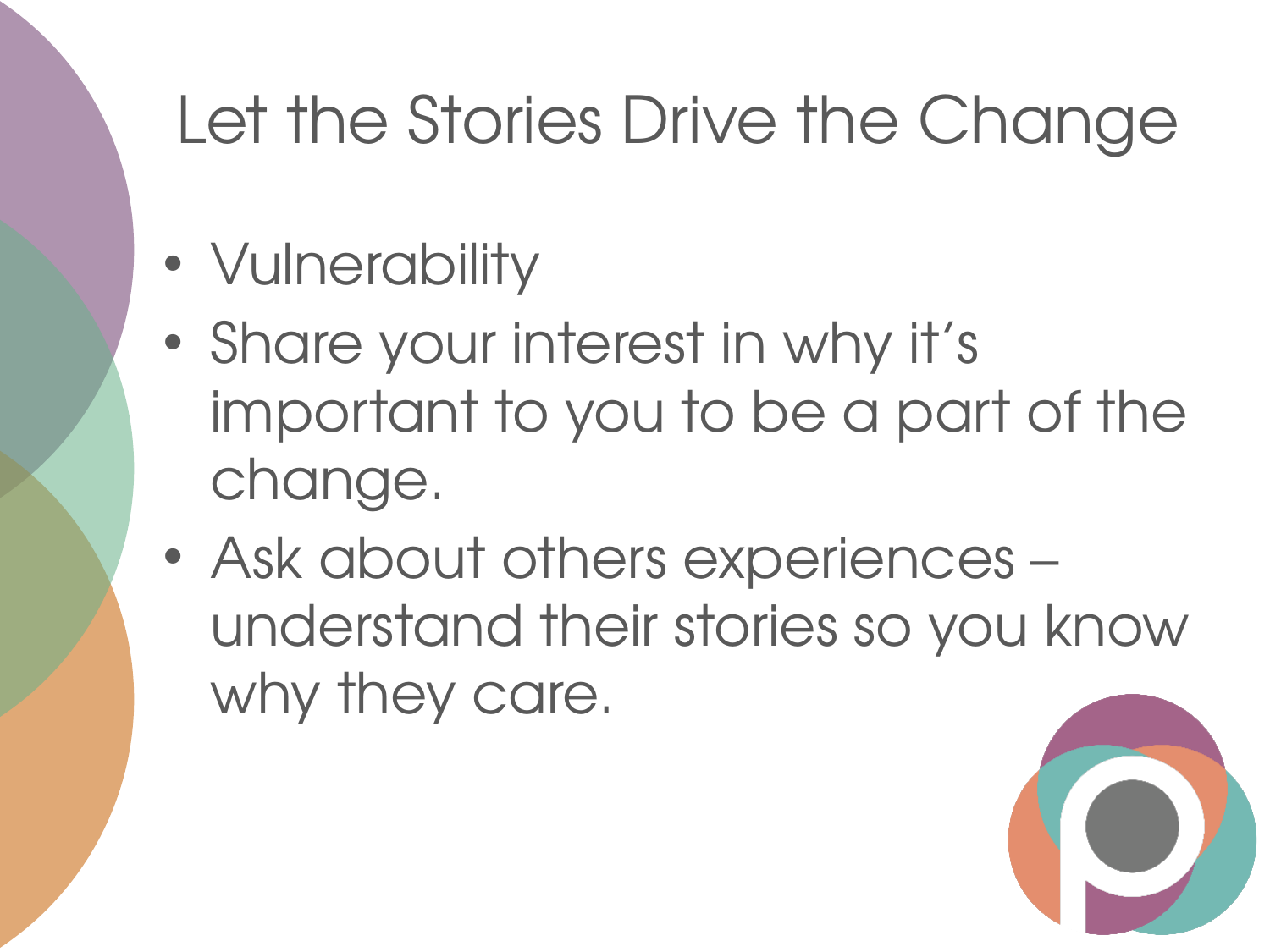

# Let the Stories Drive the Change
Vulnerability
Share your interest in why it’s important to you to be a part of the change.
Ask about others experiences – understand their stories so you know why they care.